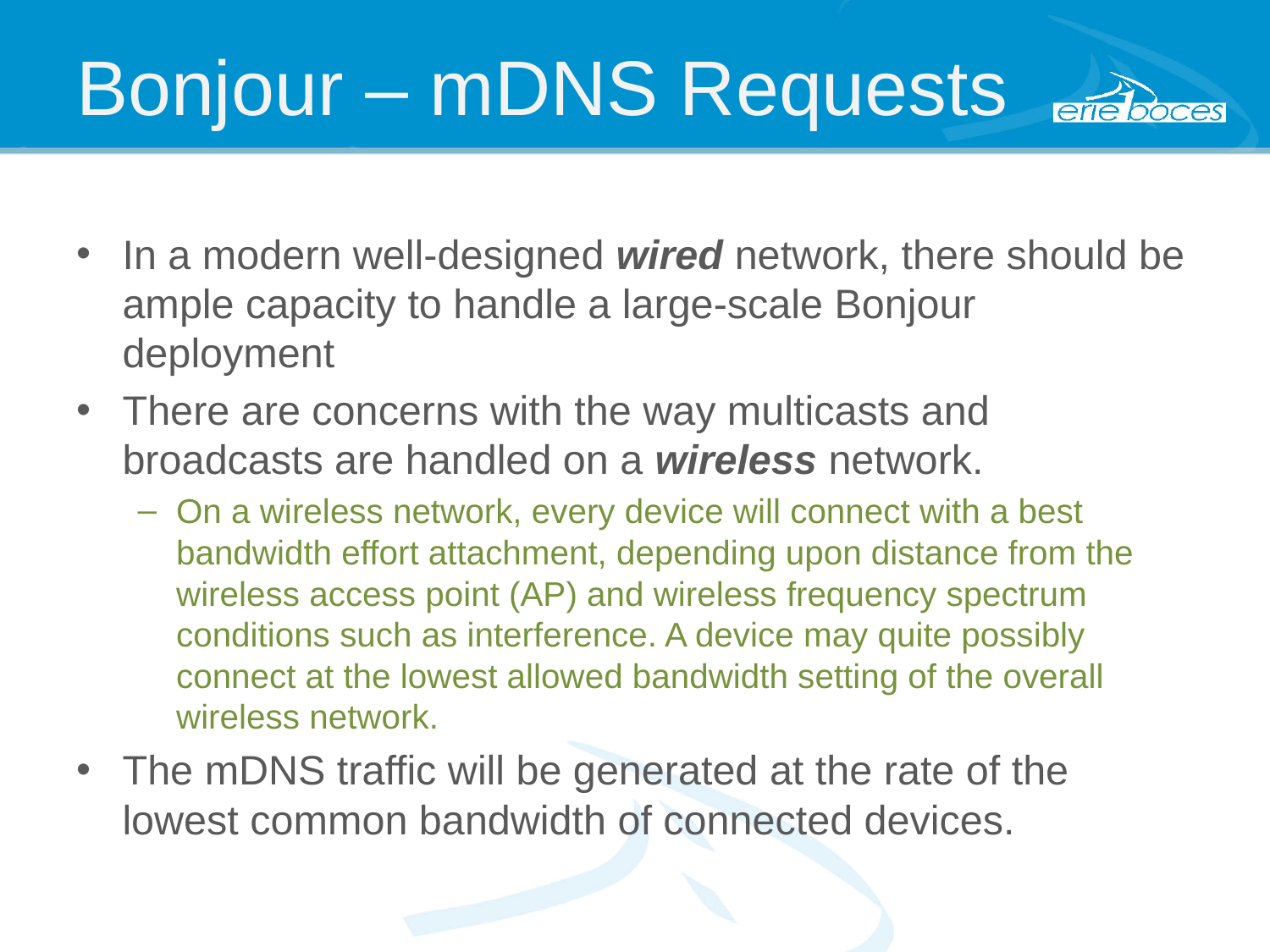

# Bonjour – mDNS Requests
In a modern well-designed wired network, there should be ample capacity to handle a large-scale Bonjour deployment
There are concerns with the way multicasts and broadcasts are handled on a wireless network.
On a wireless network, every device will connect with a best bandwidth effort attachment, depending upon distance from the wireless access point (AP) and wireless frequency spectrum conditions such as interference. A device may quite possibly connect at the lowest allowed bandwidth setting of the overall wireless network.
The mDNS traffic will be generated at the rate of the lowest common bandwidth of connected devices.